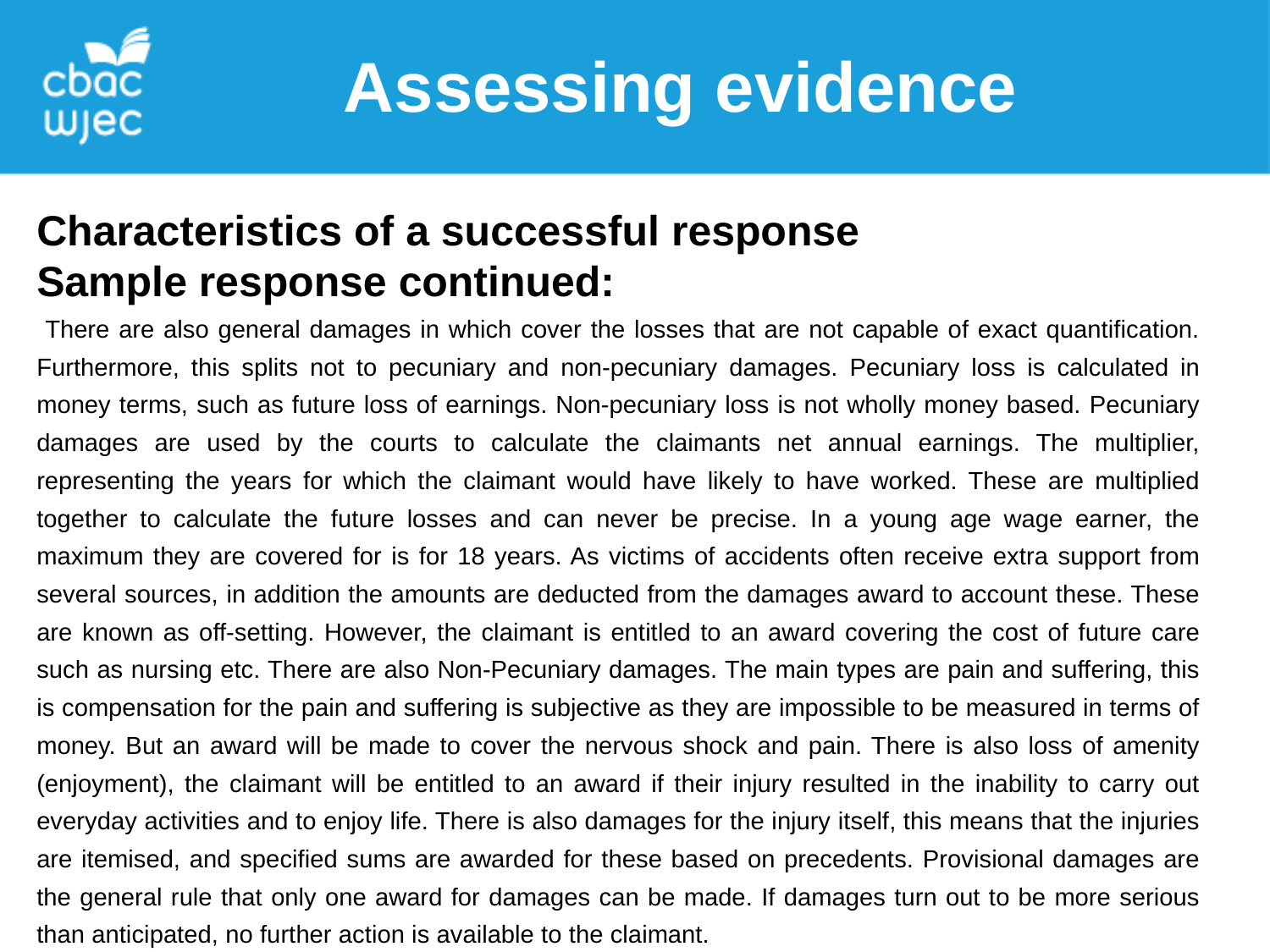

Assessing evidence
Characteristics of a successful response
Sample response continued:
 There are also general damages in which cover the losses that are not capable of exact quantification. Furthermore, this splits not to pecuniary and non-pecuniary damages. Pecuniary loss is calculated in money terms, such as future loss of earnings. Non-pecuniary loss is not wholly money based. Pecuniary damages are used by the courts to calculate the claimants net annual earnings. The multiplier, representing the years for which the claimant would have likely to have worked. These are multiplied together to calculate the future losses and can never be precise. In a young age wage earner, the maximum they are covered for is for 18 years. As victims of accidents often receive extra support from several sources, in addition the amounts are deducted from the damages award to account these. These are known as off-setting. However, the claimant is entitled to an award covering the cost of future care such as nursing etc. There are also Non-Pecuniary damages. The main types are pain and suffering, this is compensation for the pain and suffering is subjective as they are impossible to be measured in terms of money. But an award will be made to cover the nervous shock and pain. There is also loss of amenity (enjoyment), the claimant will be entitled to an award if their injury resulted in the inability to carry out everyday activities and to enjoy life. There is also damages for the injury itself, this means that the injuries are itemised, and specified sums are awarded for these based on precedents. Provisional damages are the general rule that only one award for damages can be made. If damages turn out to be more serious than anticipated, no further action is available to the claimant.